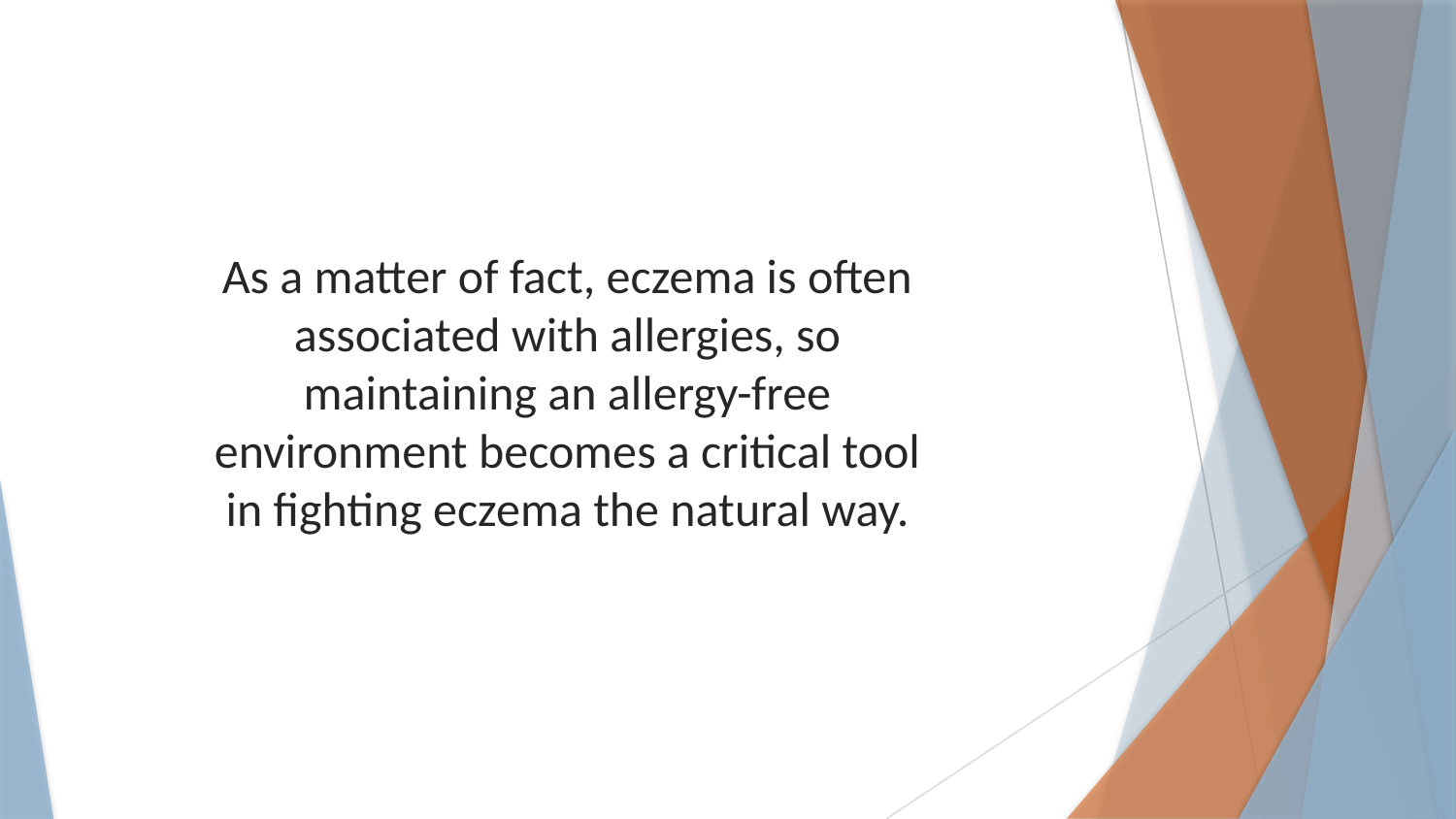

As a matter of fact, eczema is often associated with allergies, so maintaining an allergy-free environment becomes a critical tool in fighting eczema the natural way.